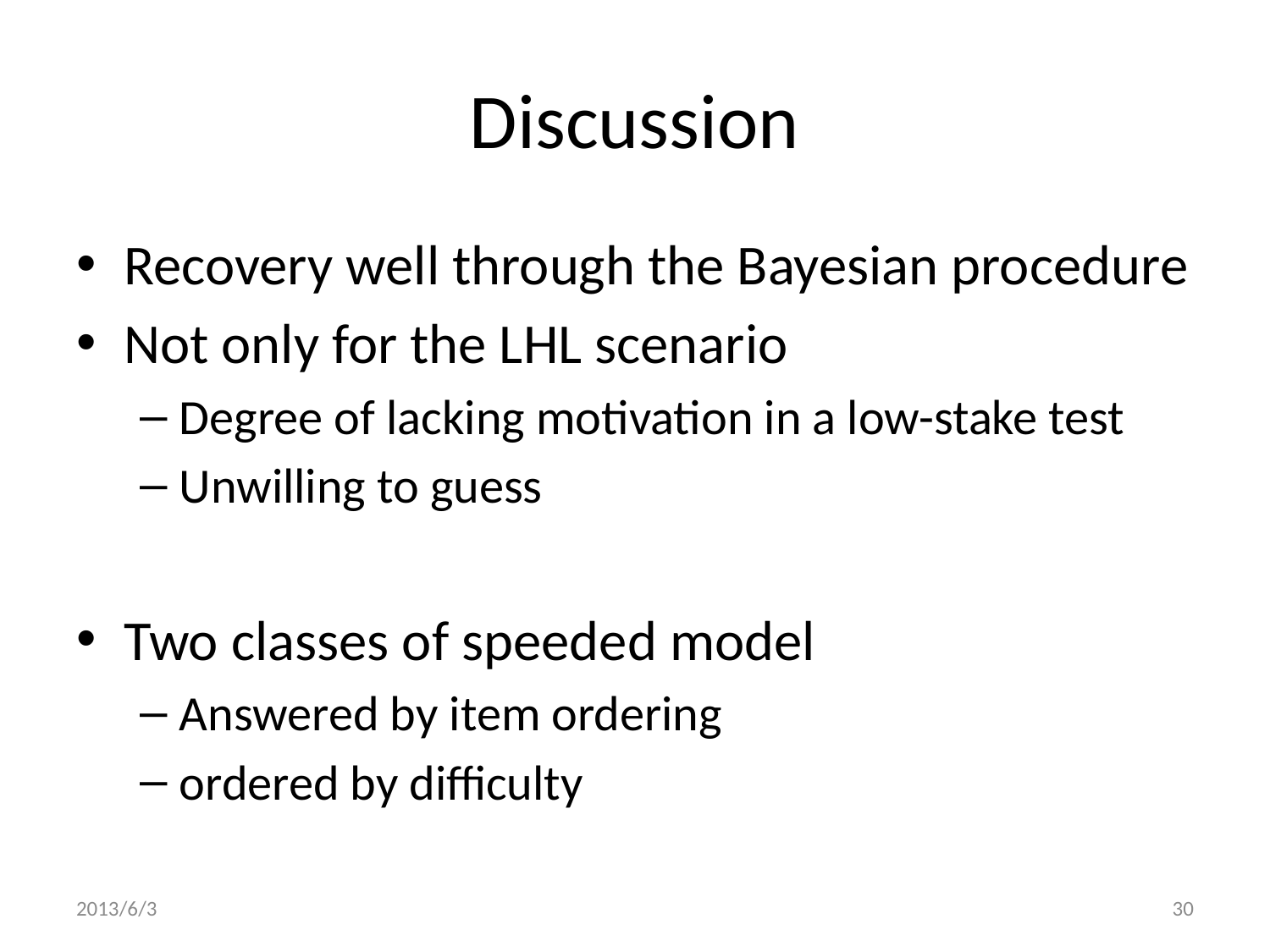

# Discussion
Recovery well through the Bayesian procedure
Not only for the LHL scenario
Degree of lacking motivation in a low-stake test
Unwilling to guess

Two classes of speeded model
Answered by item ordering
ordered by difficulty
2013/6/3
30